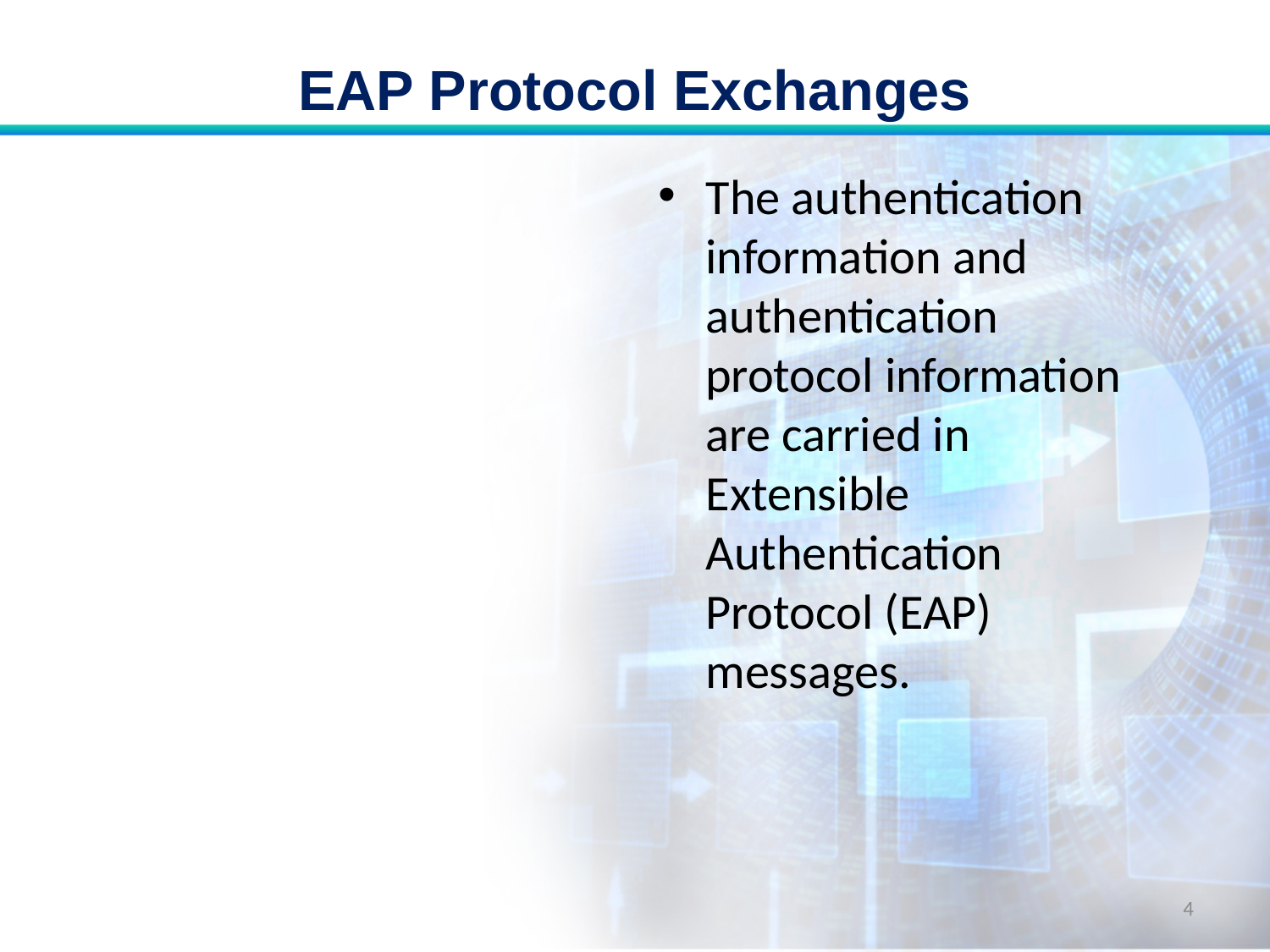

# EAP Protocol Exchanges
The authentication information and authentication protocol information are carried in Extensible Authentication Protocol (EAP) messages.
4